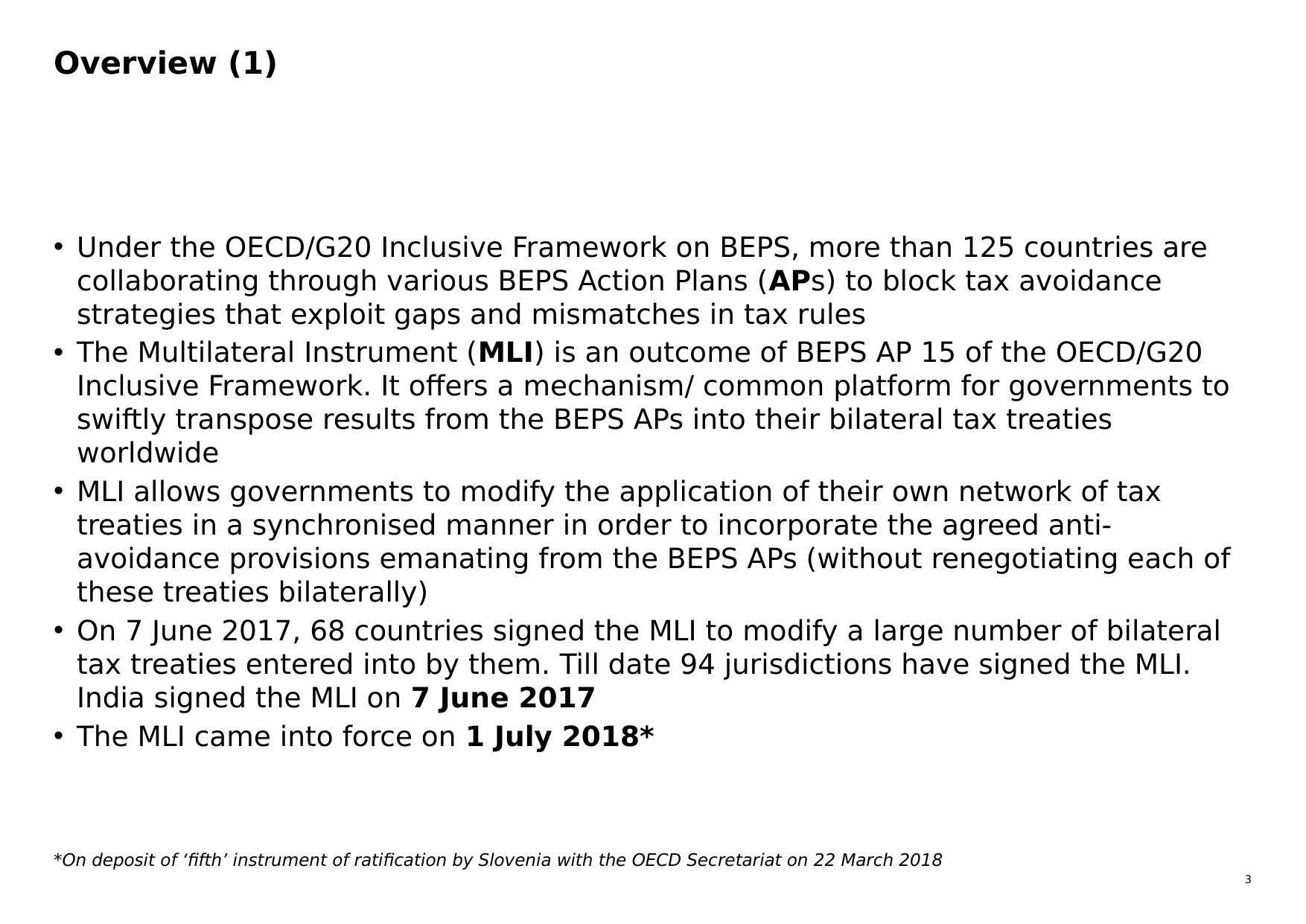

# Overview (1)

Under the OECD/G20 Inclusive Framework on BEPS, more than 125 countries are collaborating through various BEPS Action Plans (APs) to block tax avoidance strategies that exploit gaps and mismatches in tax rules
The Multilateral Instrument (MLI) is an outcome of BEPS AP 15 of the OECD/G20 Inclusive Framework. It offers a mechanism/ common platform for governments to swiftly transpose results from the BEPS APs into their bilateral tax treaties worldwide
MLI allows governments to modify the application of their own network of tax treaties in a synchronised manner in order to incorporate the agreed anti-avoidance provisions emanating from the BEPS APs (without renegotiating each of these treaties bilaterally)
On 7 June 2017, 68 countries signed the MLI to modify a large number of bilateral tax treaties entered into by them. Till date 94 jurisdictions have signed the MLI. India signed the MLI on 7 June 2017
The MLI came into force on 1 July 2018*

*On deposit of ‘fifth’ instrument of ratification by Slovenia with the OECD Secretariat on 22 March 2018